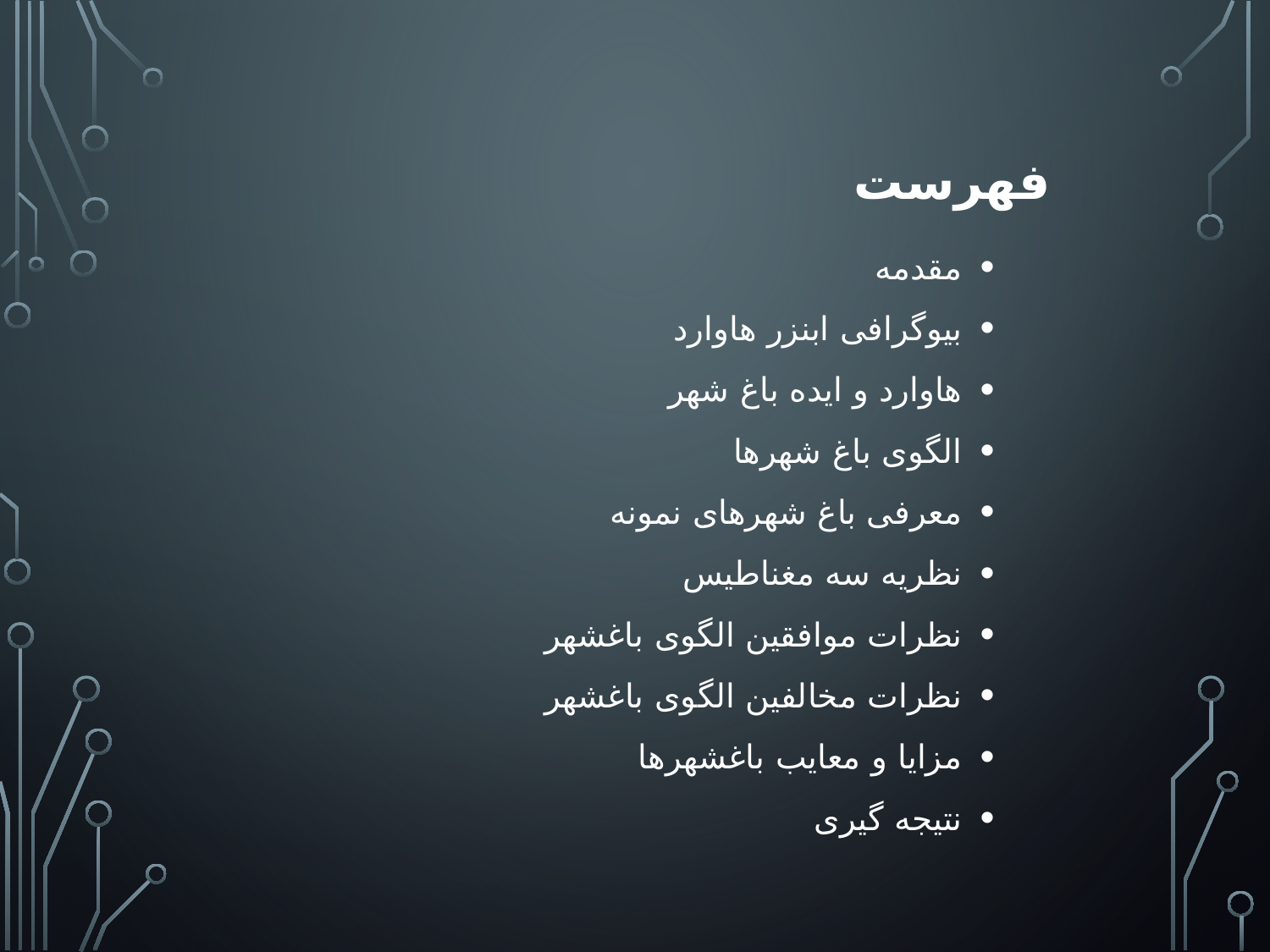

فهرست
مقدمه
بیوگرافی ابنزر هاوارد
هاوارد و ایده باغ شهر
الگوی باغ شهرها
معرفی باغ شهرهای نمونه
نظریه سه مغناطیس
نظرات موافقین الگوی باغشهر
نظرات مخالفین الگوی باغشهر
مزایا و معایب باغشهرها
نتیجه گیری